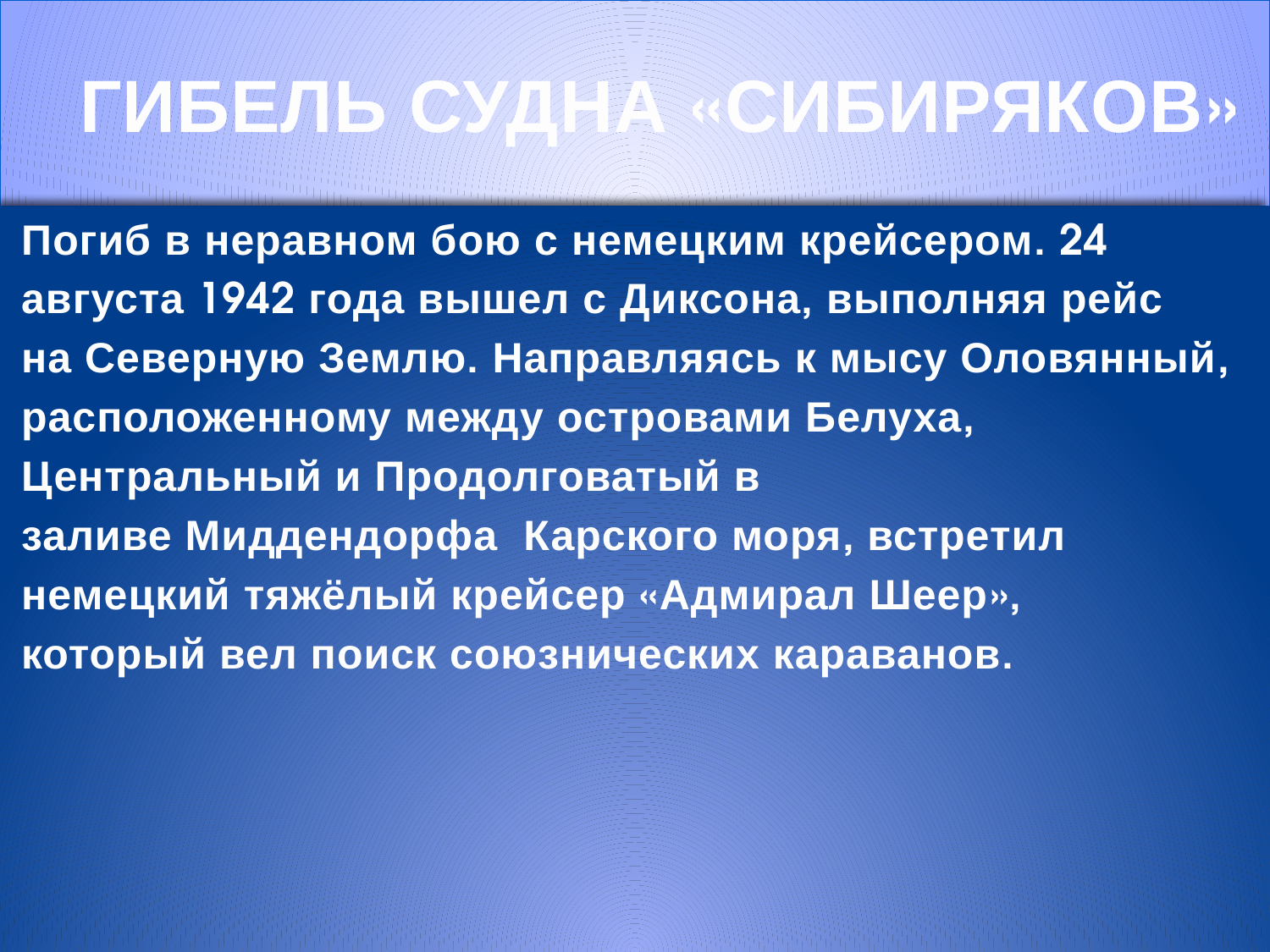

# ГИБЕЛЬ СУДНА «СИБИРЯКОВ»
Погиб в неравном бою с немецким крейсером. 24
августа 1942 года вышел с Диксона, выполняя рейс
на Северную Землю. Направляясь к мысу Оловянный,
расположенному между островами Белуха,
Центральный и Продолговатый в
заливе Миддендорфа  Карского моря, встретил
немецкий тяжёлый крейсер «Адмирал Шеер»,
который вел поиск союзнических караванов.